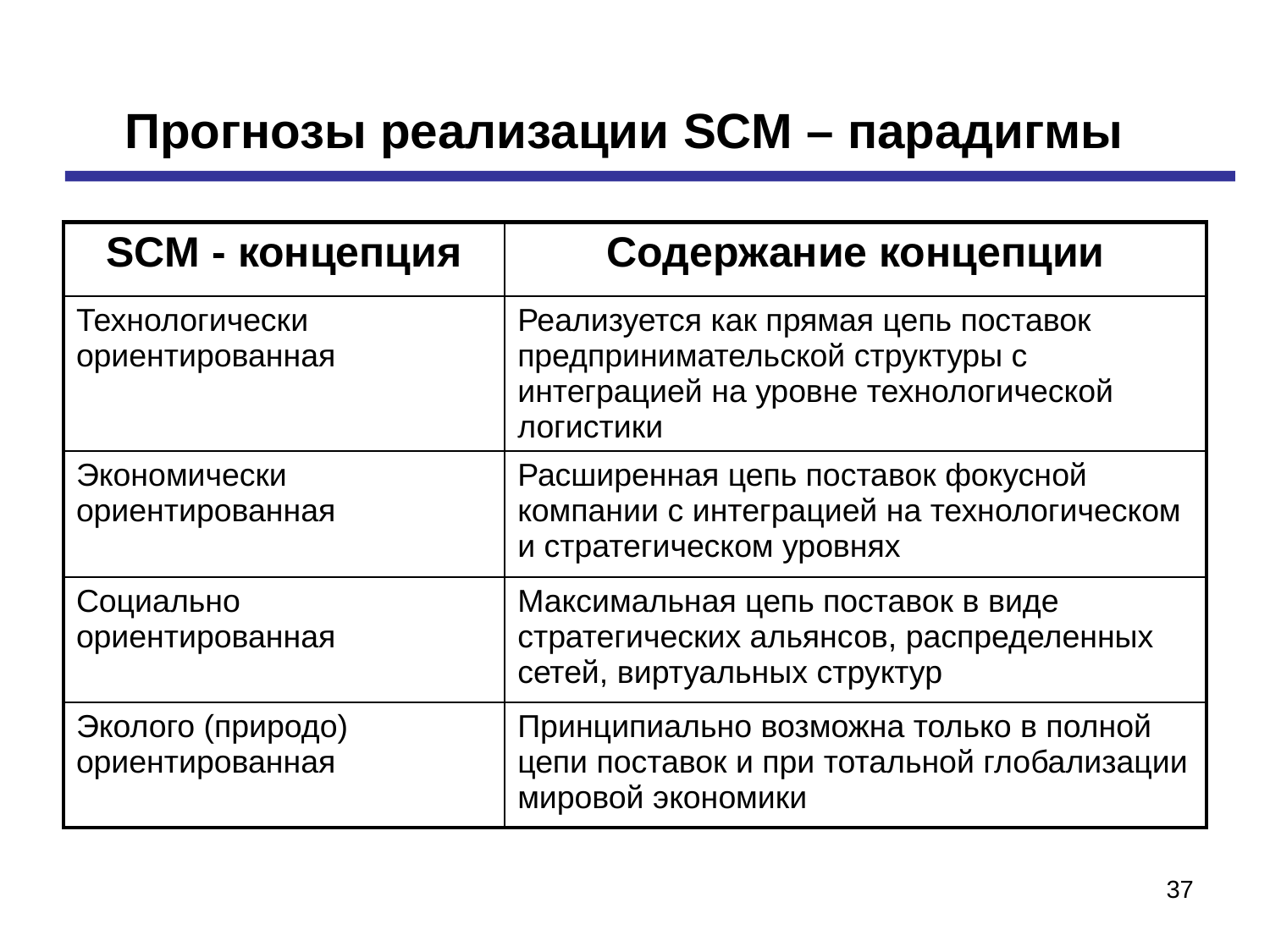

# Прогнозы реализации SCM – парадигмы

| SCM - концепция | Содержание концепции |
| --- | --- |
| Технологически ориентированная | Реализуется как прямая цепь поставок предпринимательской структуры с интеграцией на уровне технологической логистики |
| Экономически ориентированная | Расширенная цепь поставок фокусной компании с интеграцией на технологическом и стратегическом уровнях |
| Социально ориентированная | Максимальная цепь поставок в виде стратегических альянсов, распределенных сетей, виртуальных структур |
| Эколого (природо) ориентированная | Принципиально возможна только в полной цепи поставок и при тотальной глобализации мировой экономики |
37